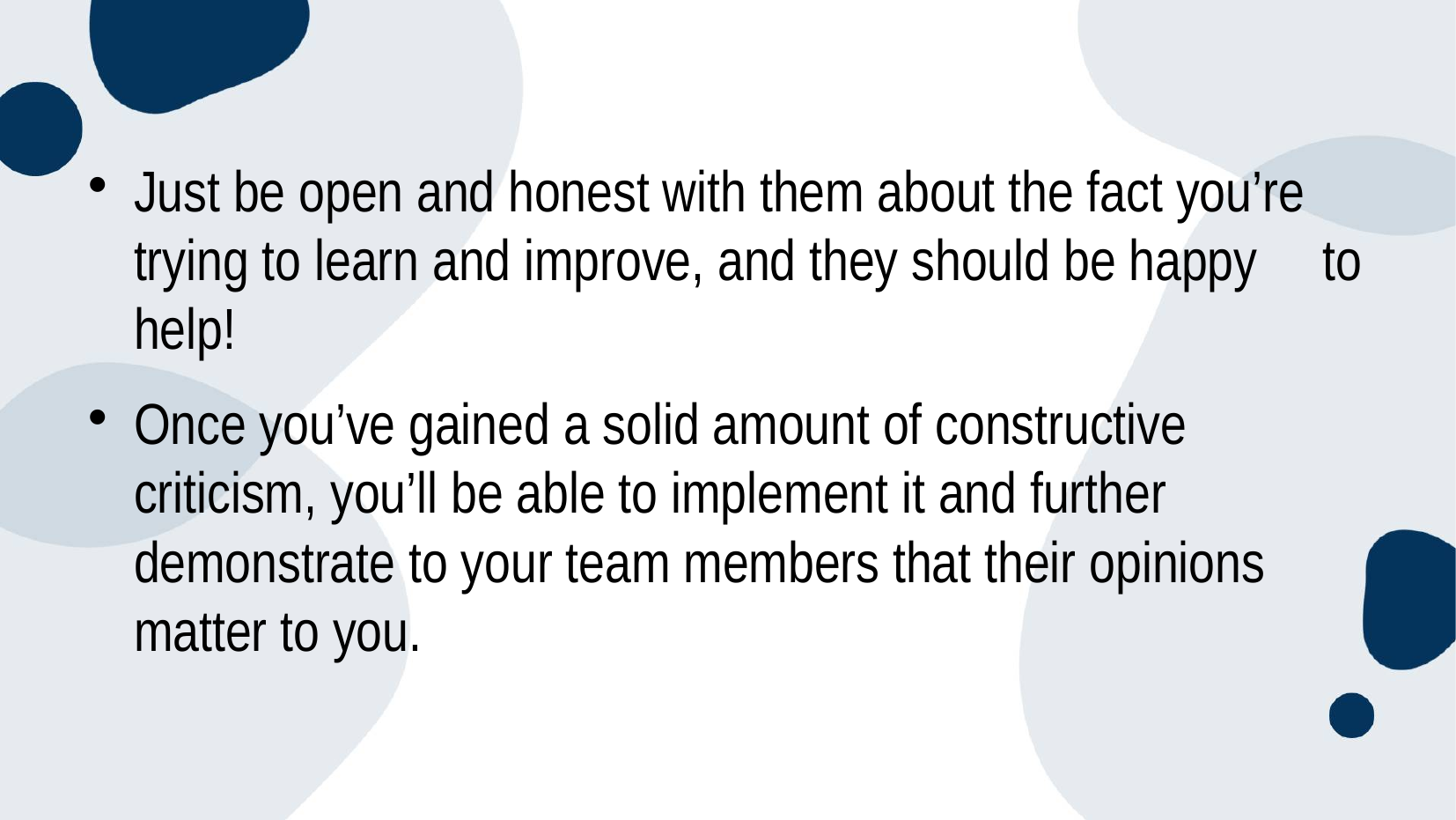

#
Just be open and honest with them about the fact you’re trying to learn and improve, and they should be happy     to help!
Once you’ve gained a solid amount of constructive criticism, you’ll be able to implement it and further demonstrate to your team members that their opinions matter to you.